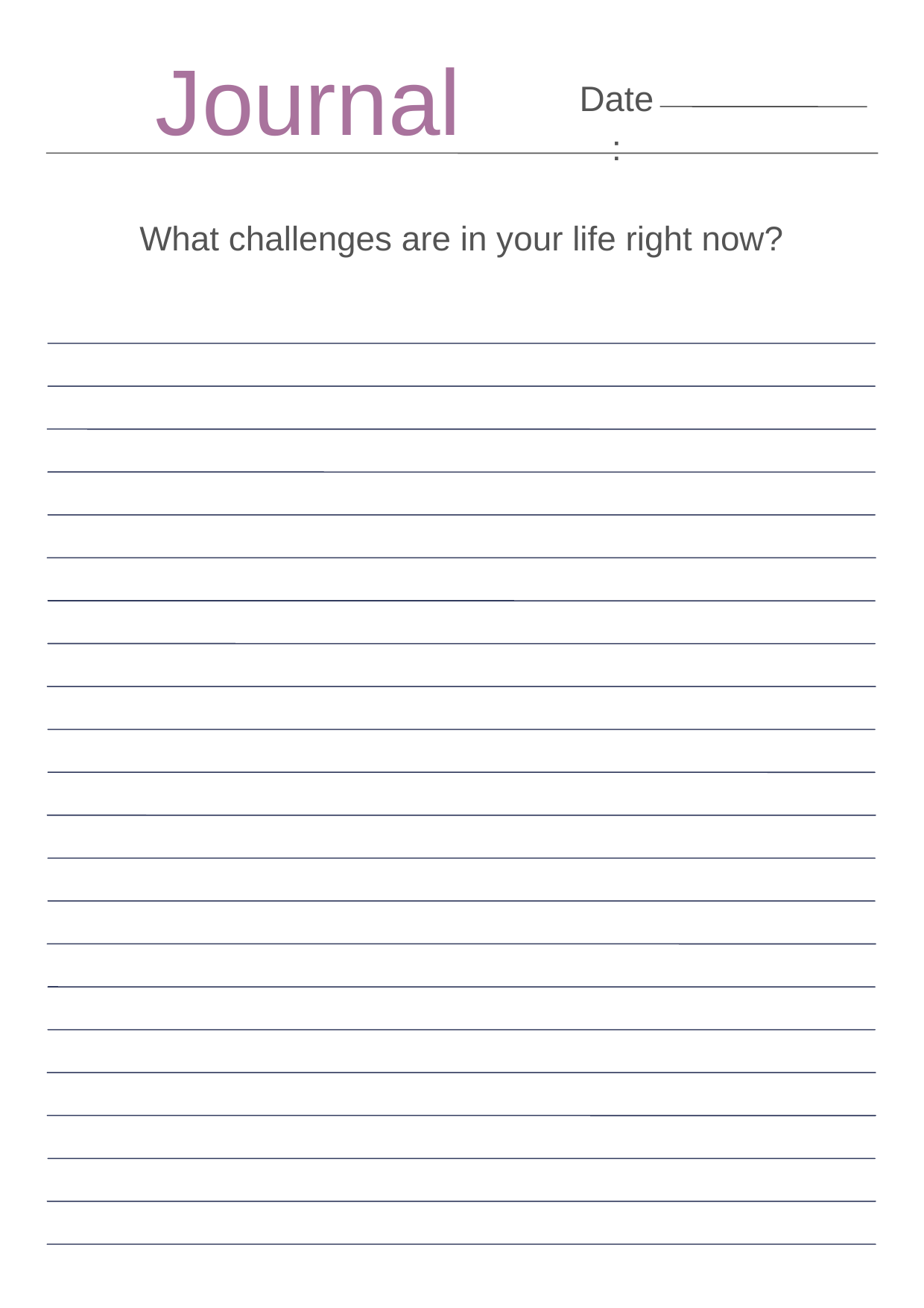

Journal
Date:

What challenges are in your life right now?